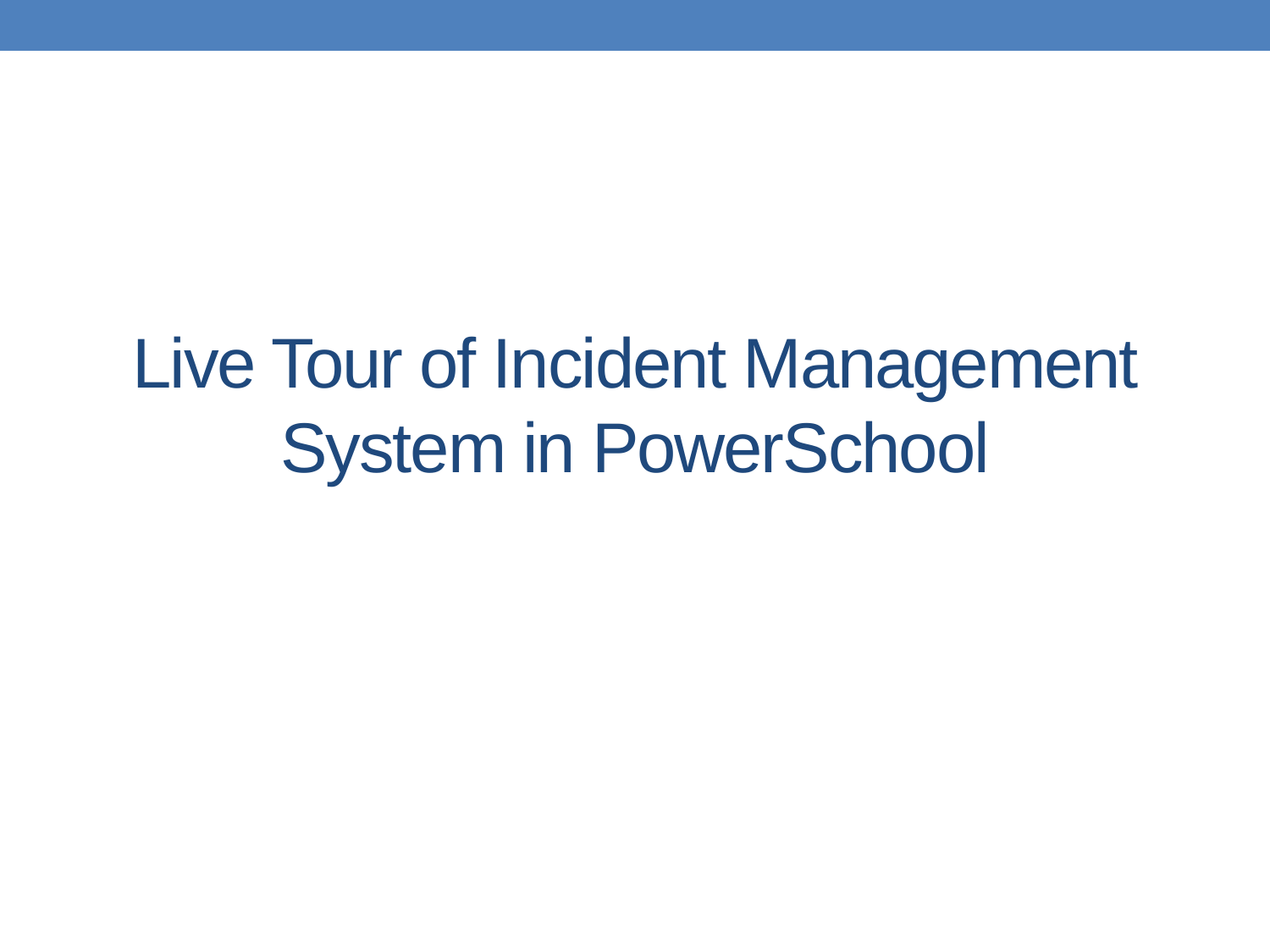

# Live Tour of Incident Management System in PowerSchool